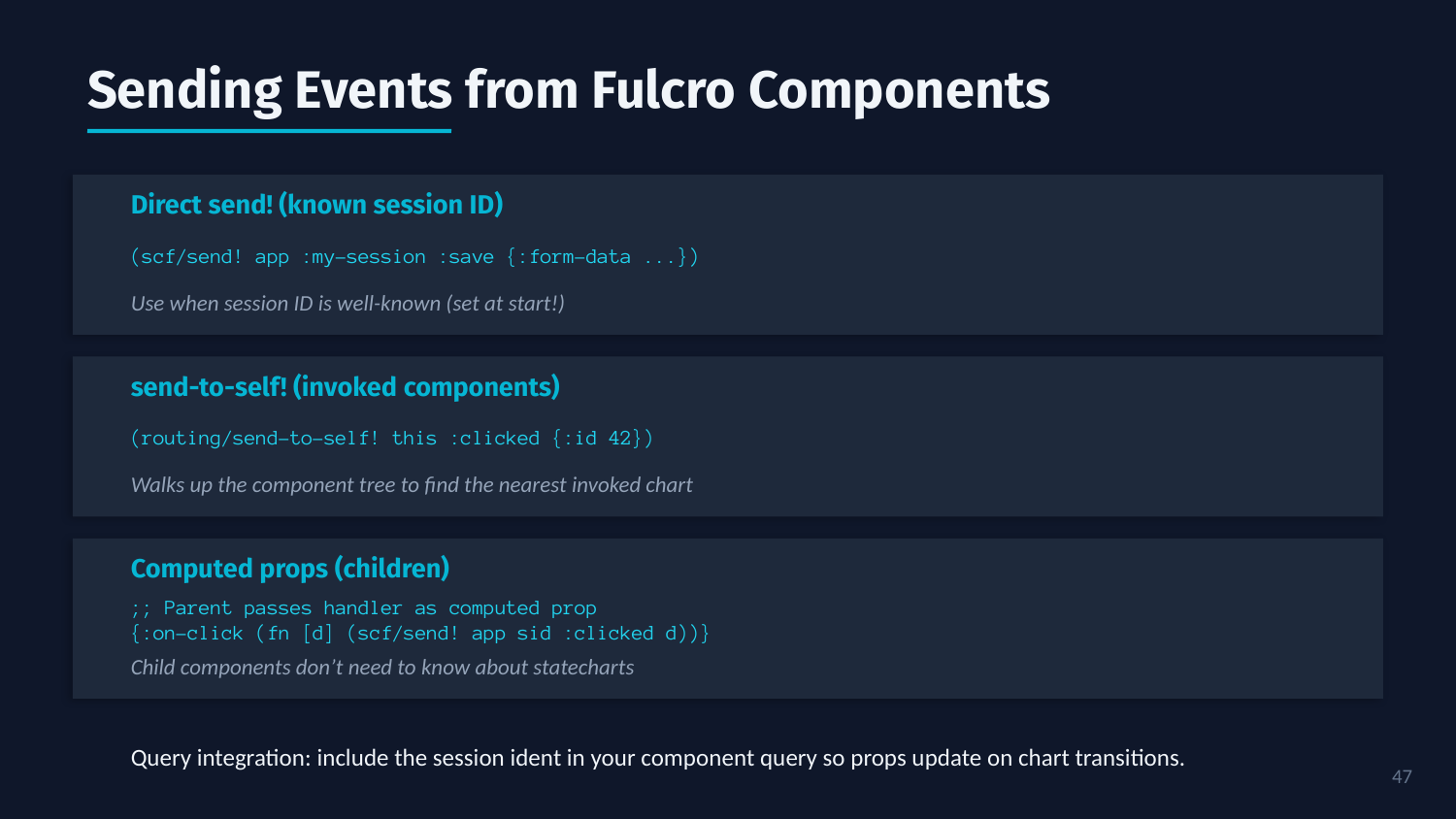

Sending Events from Fulcro Components

Direct send! (known session ID)
(scf/send! app :my-session :save {:form-data ...})
Use when session ID is well-known (set at start!)

send-to-self! (invoked components)
(routing/send-to-self! this :clicked {:id 42})
Walks up the component tree to find the nearest invoked chart

Computed props (children)
;; Parent passes handler as computed prop
{:on-click (fn [d] (scf/send! app sid :clicked d))}
Child components don’t need to know about statecharts
Query integration: include the session ident in your component query so props update on chart transitions.
47